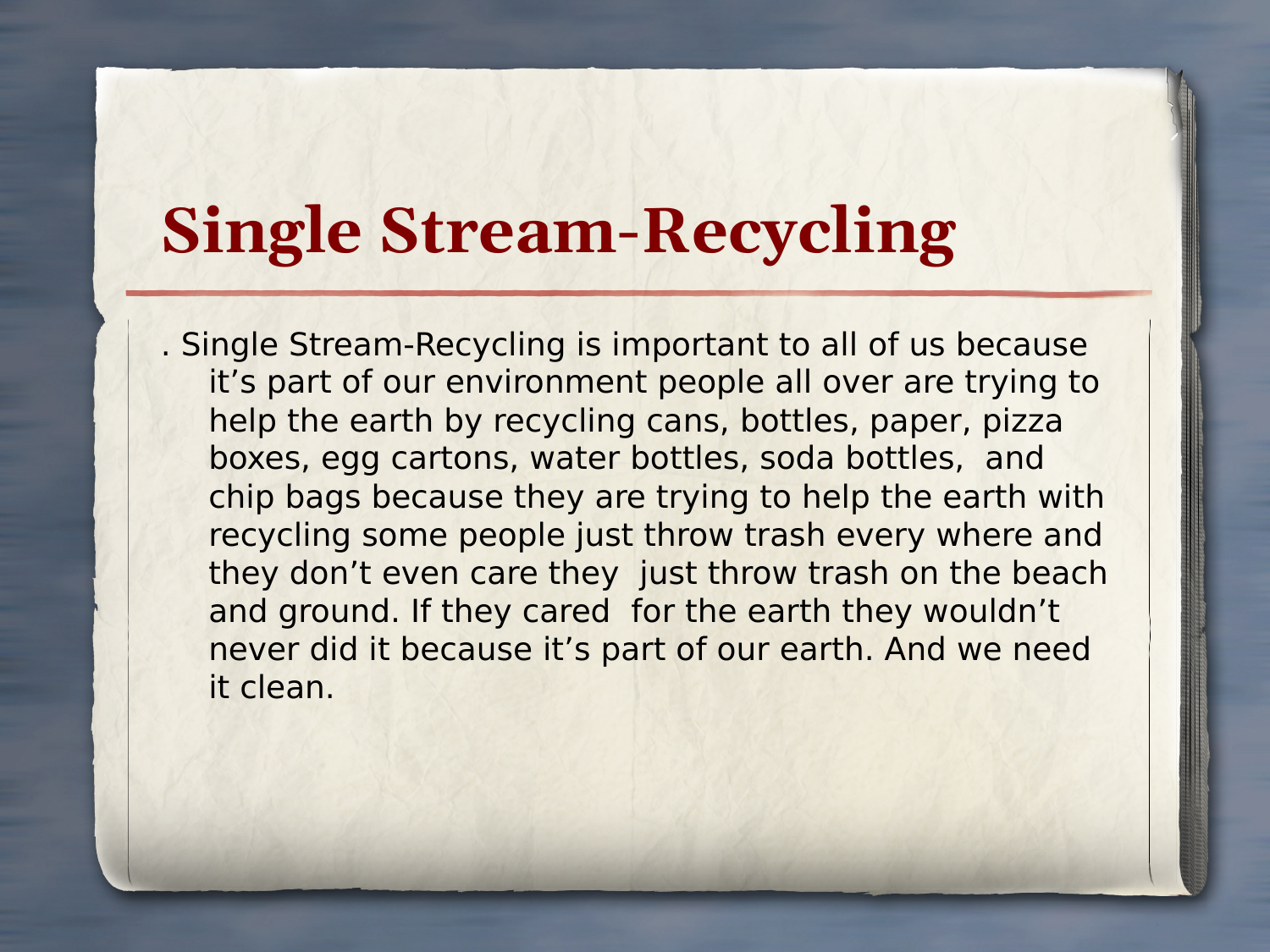

# Single Stream-Recycling
. Single Stream-Recycling is important to all of us because it’s part of our environment people all over are trying to help the earth by recycling cans, bottles, paper, pizza boxes, egg cartons, water bottles, soda bottles,  and chip bags because they are trying to help the earth with recycling some people just throw trash every where and they don’t even care they  just throw trash on the beach and ground. If they cared  for the earth they wouldn’t never did it because it’s part of our earth. And we need it clean.